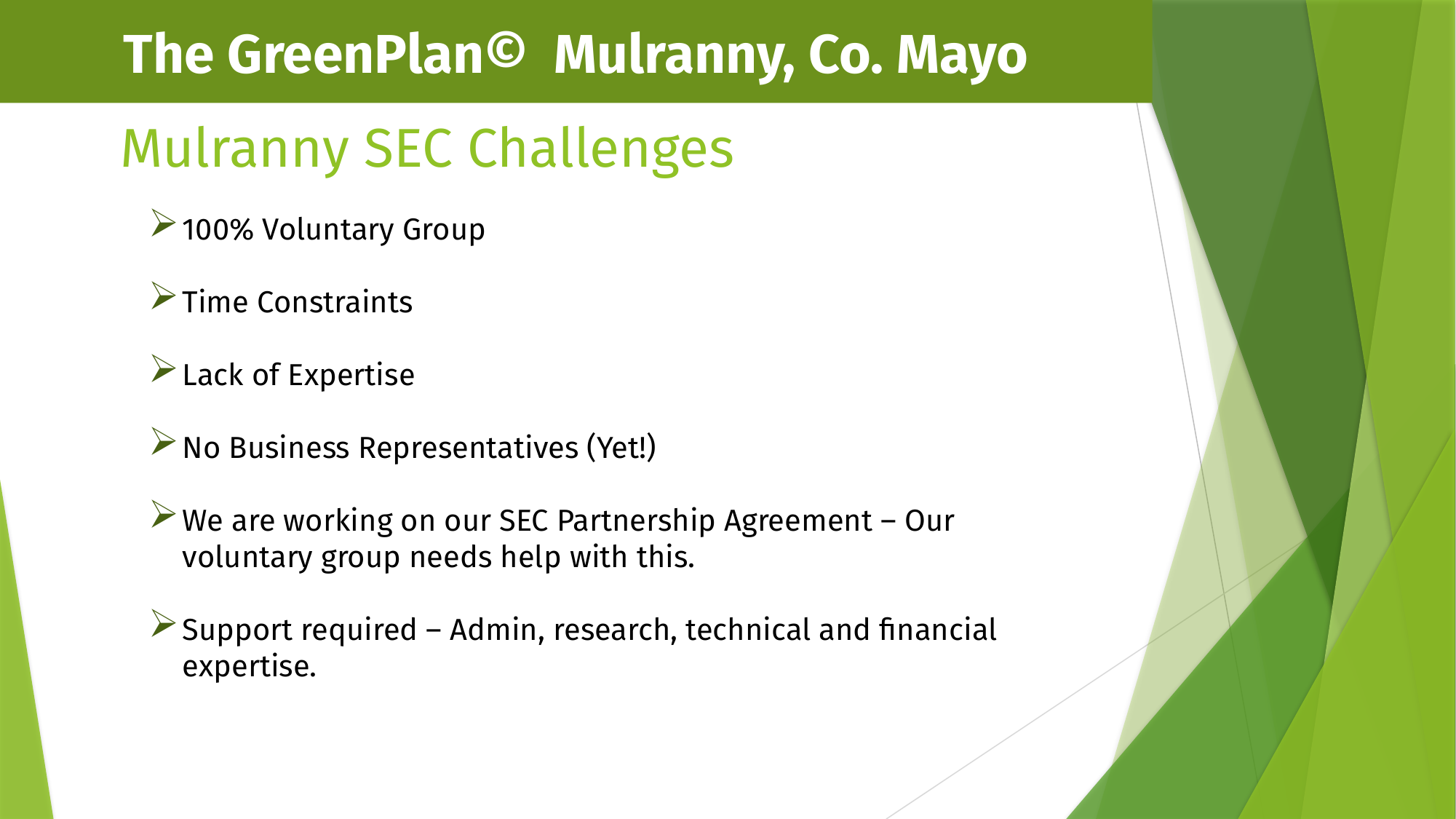

The GreenPlan©  Mulranny, Co. Mayo
# Mulranny SEC Challenges
100% Voluntary Group

Time Constraints

Lack of Expertise

No Business Representatives (Yet!)

We are working on our SEC Partnership Agreement – Our voluntary group needs help with this.

Support required – Admin, research, technical and financial expertise.